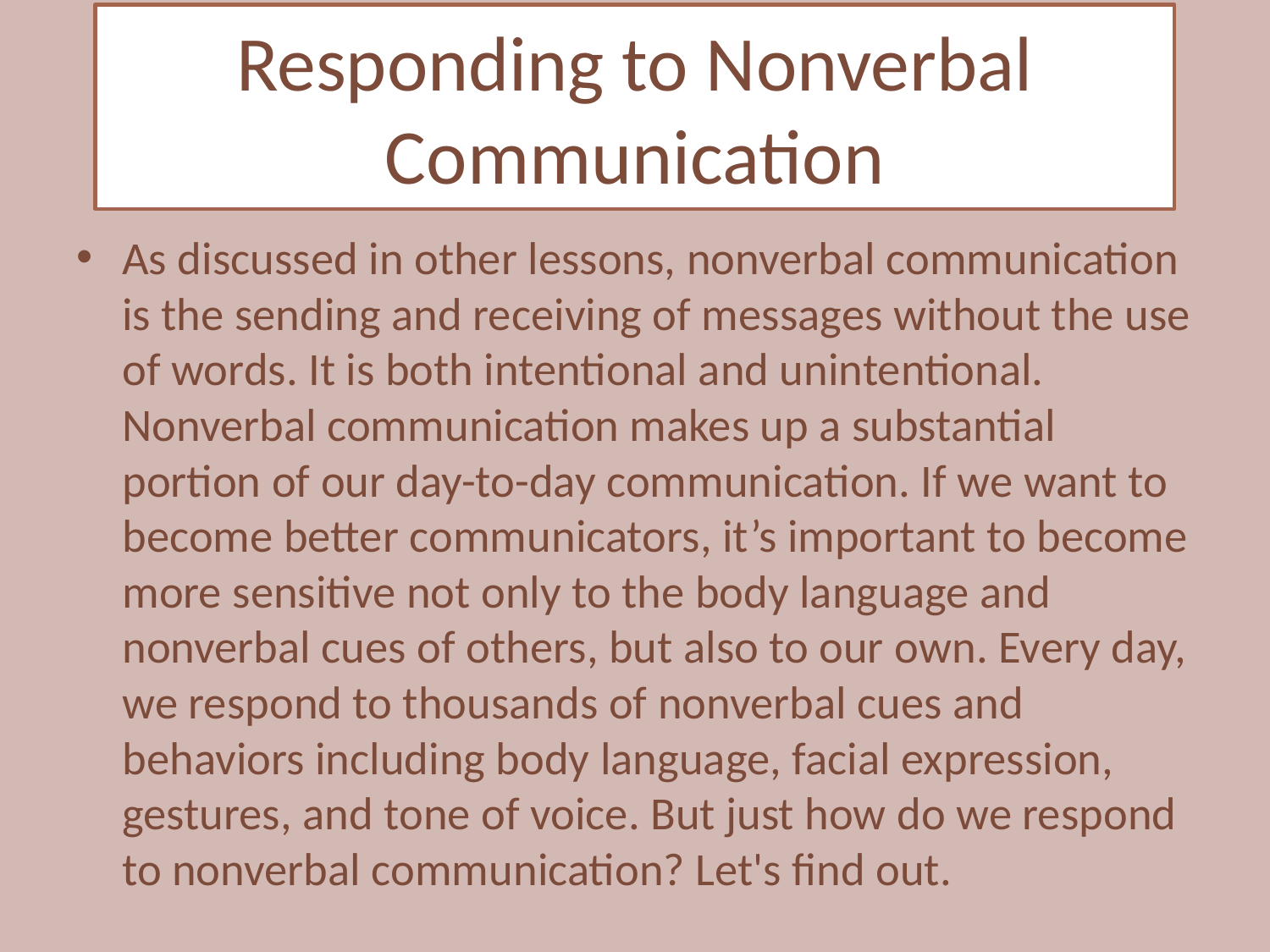

Responding to Nonverbal Communication
As discussed in other lessons, nonverbal communication is the sending and receiving of messages without the use of words. It is both intentional and unintentional. Nonverbal communication makes up a substantial portion of our day-to-day communication. If we want to become better communicators, it’s important to become more sensitive not only to the body language and nonverbal cues of others, but also to our own. Every day, we respond to thousands of nonverbal cues and behaviors including body language, facial expression, gestures, and tone of voice. But just how do we respond to nonverbal communication? Let's find out.